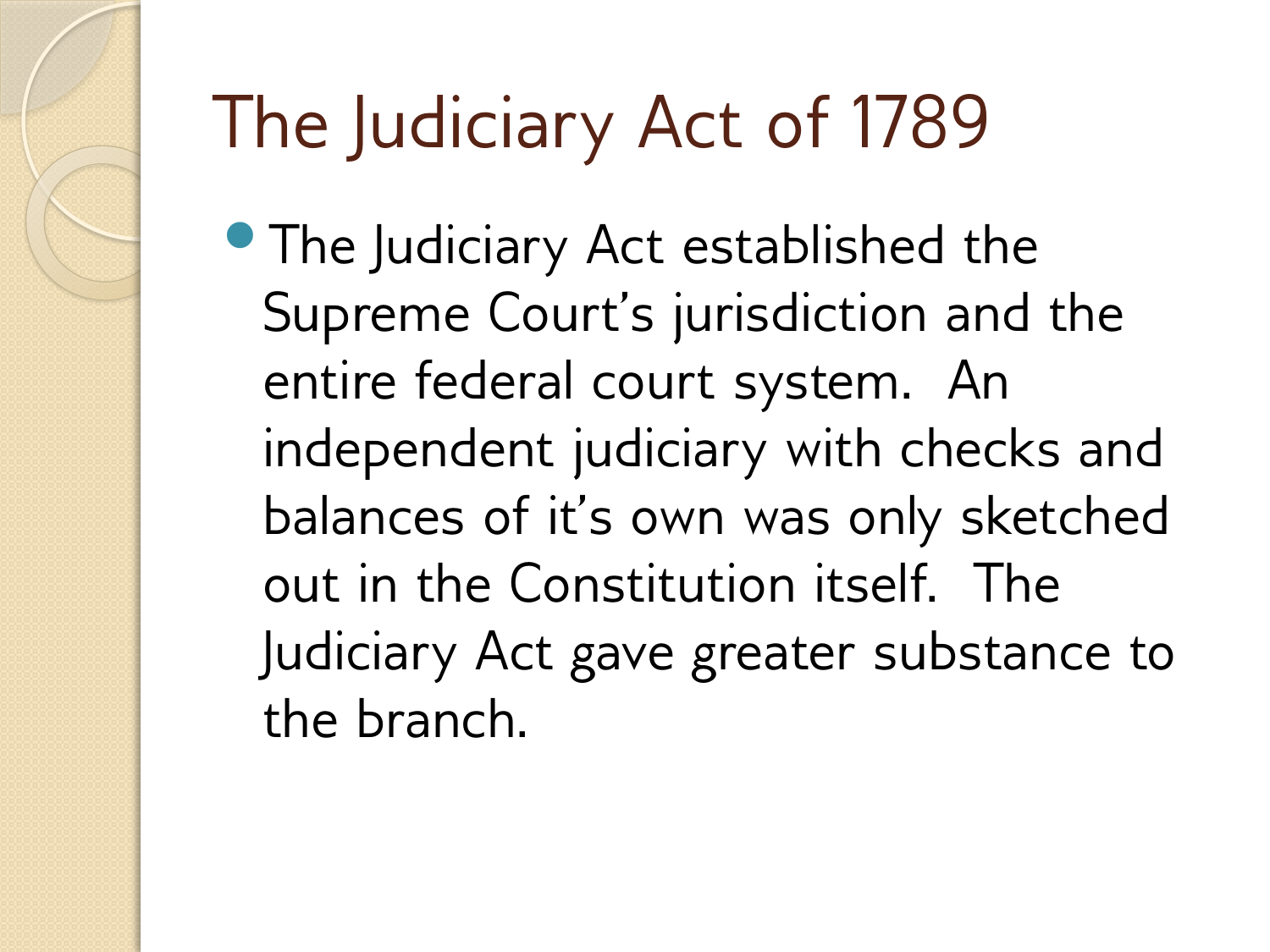

# The Judiciary Act of 1789
The Judiciary Act established the Supreme Court’s jurisdiction and the entire federal court system.  An independent judiciary with checks and balances of it’s own was only sketched out in the Constitution itself.  The Judiciary Act gave greater substance to the branch.